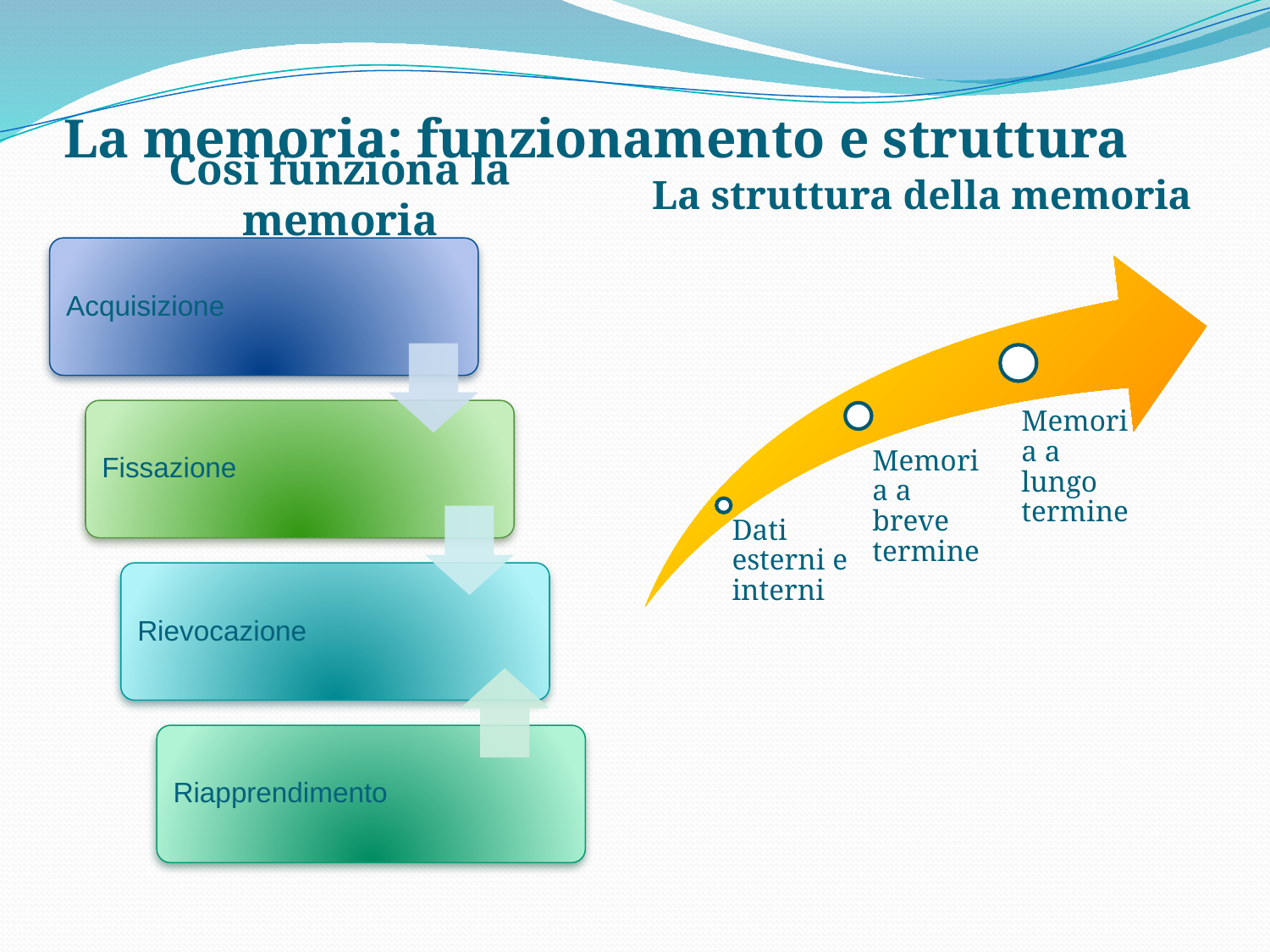

# La memoria: funzionamento e struttura
Così funziona la memoria
La struttura della memoria
Dati esterni e interni
Memoria a breve termine
Memoria a lungo termine
Acquisizione
Fissazione
Rievocazione
Riapprendimento